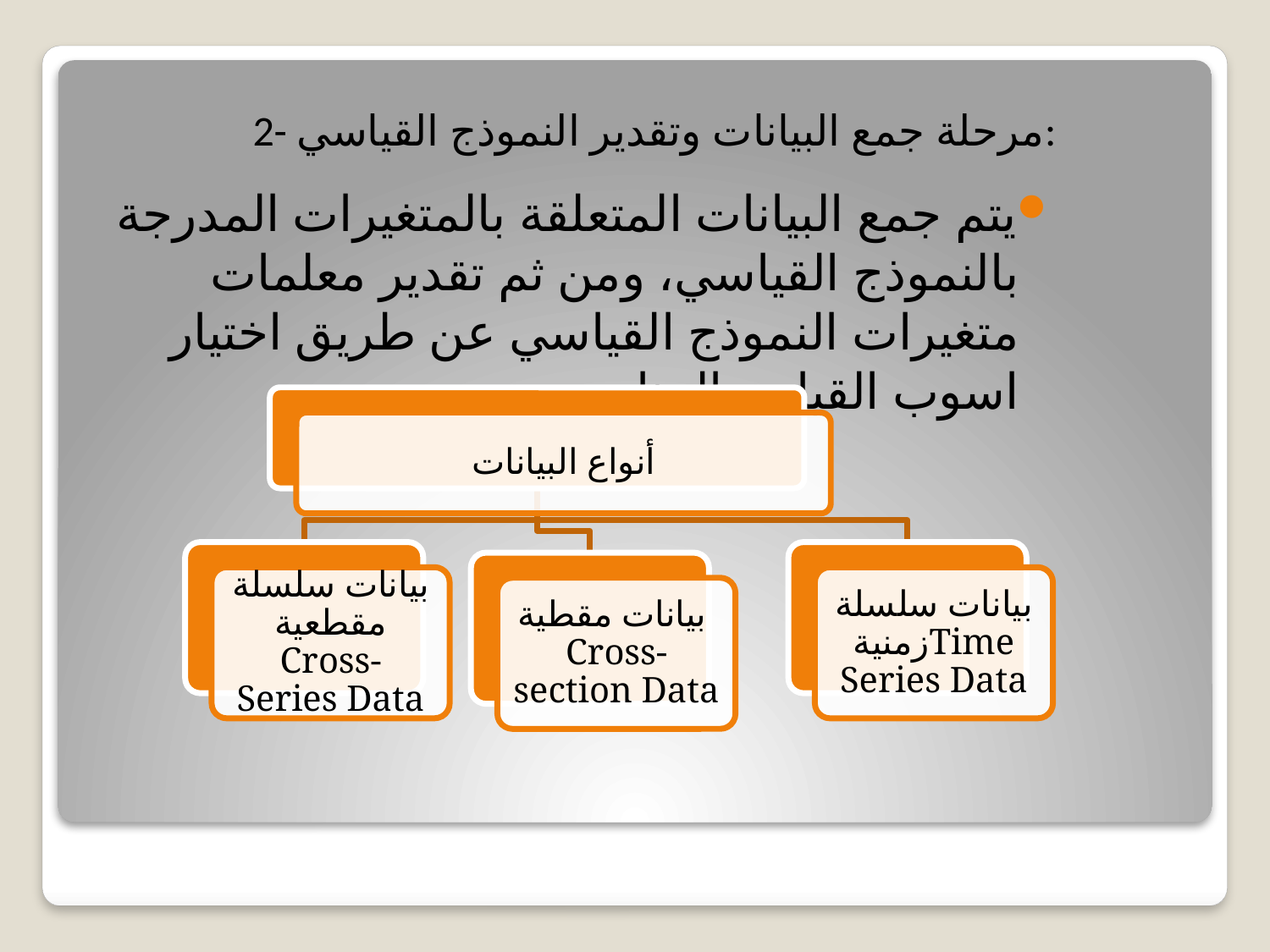

# 2- مرحلة جمع البيانات وتقدير النموذج القياسي:
يتم جمع البيانات المتعلقة بالمتغيرات المدرجة بالنموذج القياسي، ومن ثم تقدير معلمات متغيرات النموذج القياسي عن طريق اختيار اسوب القياس المناسب.
أنواع البيانات
بيانات سلسلة مقطعية Cross- Series Data
بيانات مقطية  Cross-section Data
بيانات سلسلة زمنيةTime Series Data